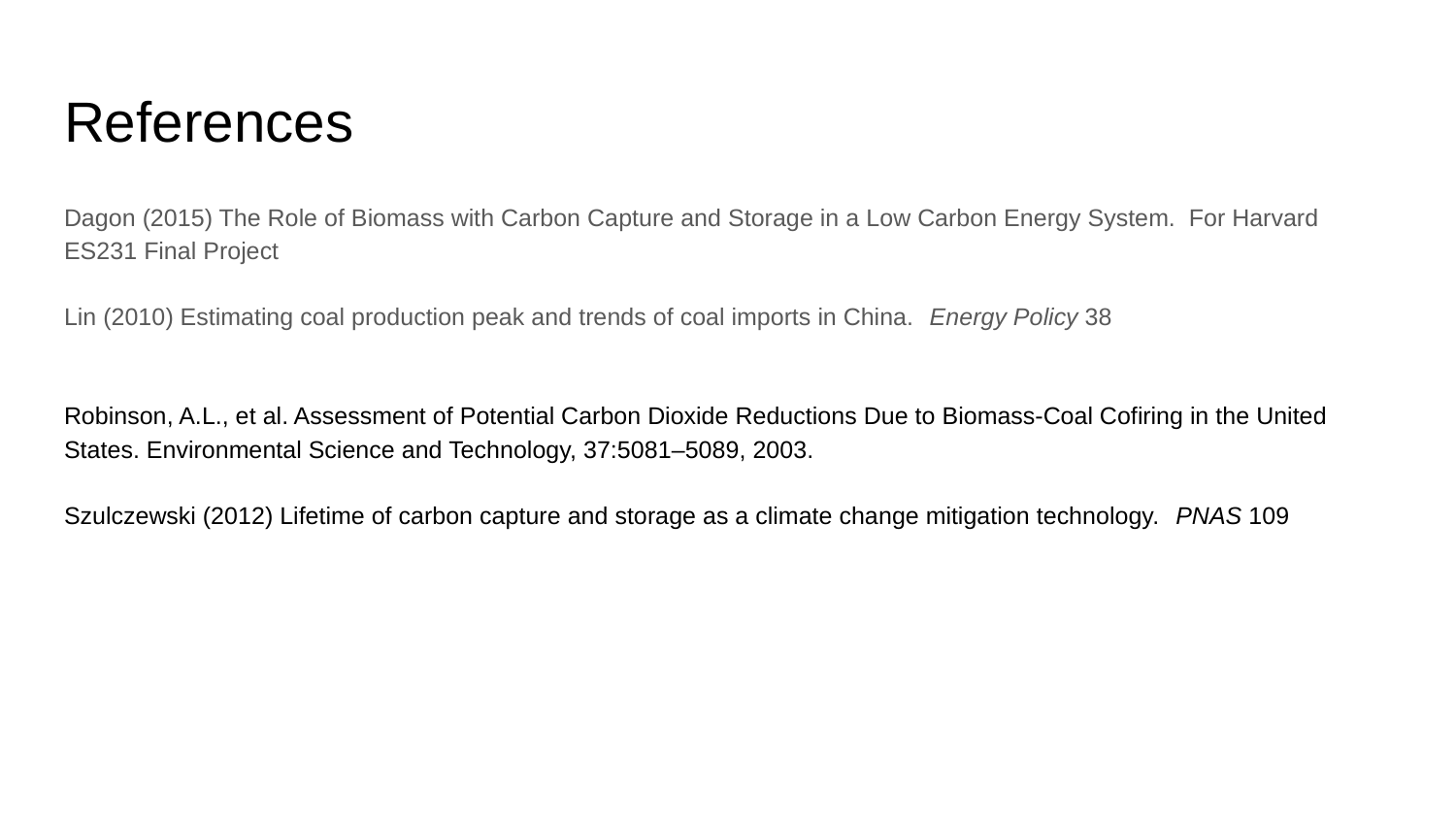

# References
Dagon (2015) The Role of Biomass with Carbon Capture and Storage in a Low Carbon Energy System.  For Harvard ES231 Final Project
Lin (2010) Estimating coal production peak and trends of coal imports in China.  Energy Policy 38
Robinson, A.L., et al. Assessment of Potential Carbon Dioxide Reductions Due to Biomass-Coal Cofiring in the United States. Environmental Science and Technology, 37:5081–5089, 2003.
Szulczewski (2012) Lifetime of carbon capture and storage as a climate change mitigation technology.  PNAS 109